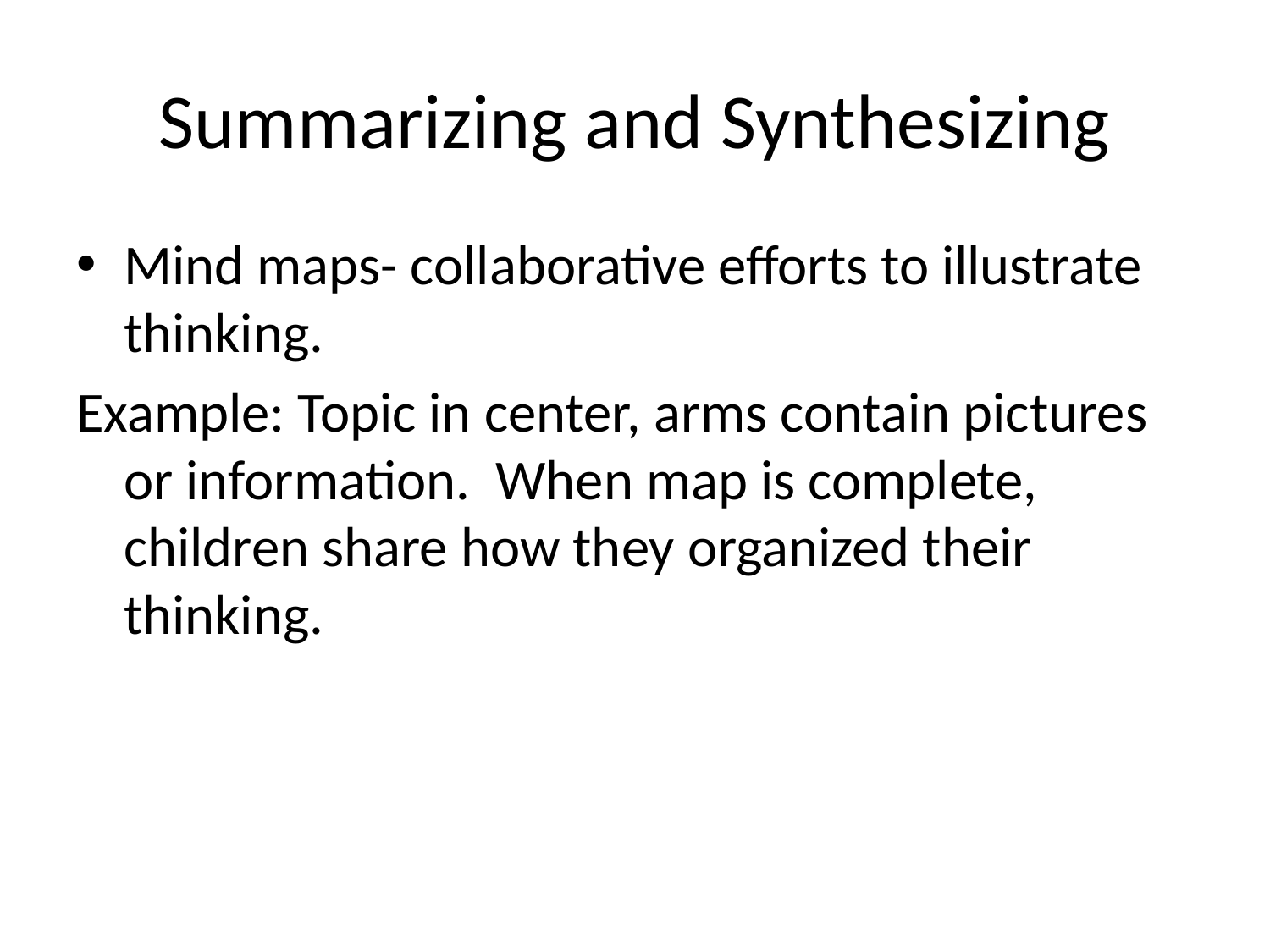

# Summarizing and Synthesizing
Mind maps- collaborative efforts to illustrate thinking.
Example: Topic in center, arms contain pictures or information.  When map is complete, children share how they organized their thinking.